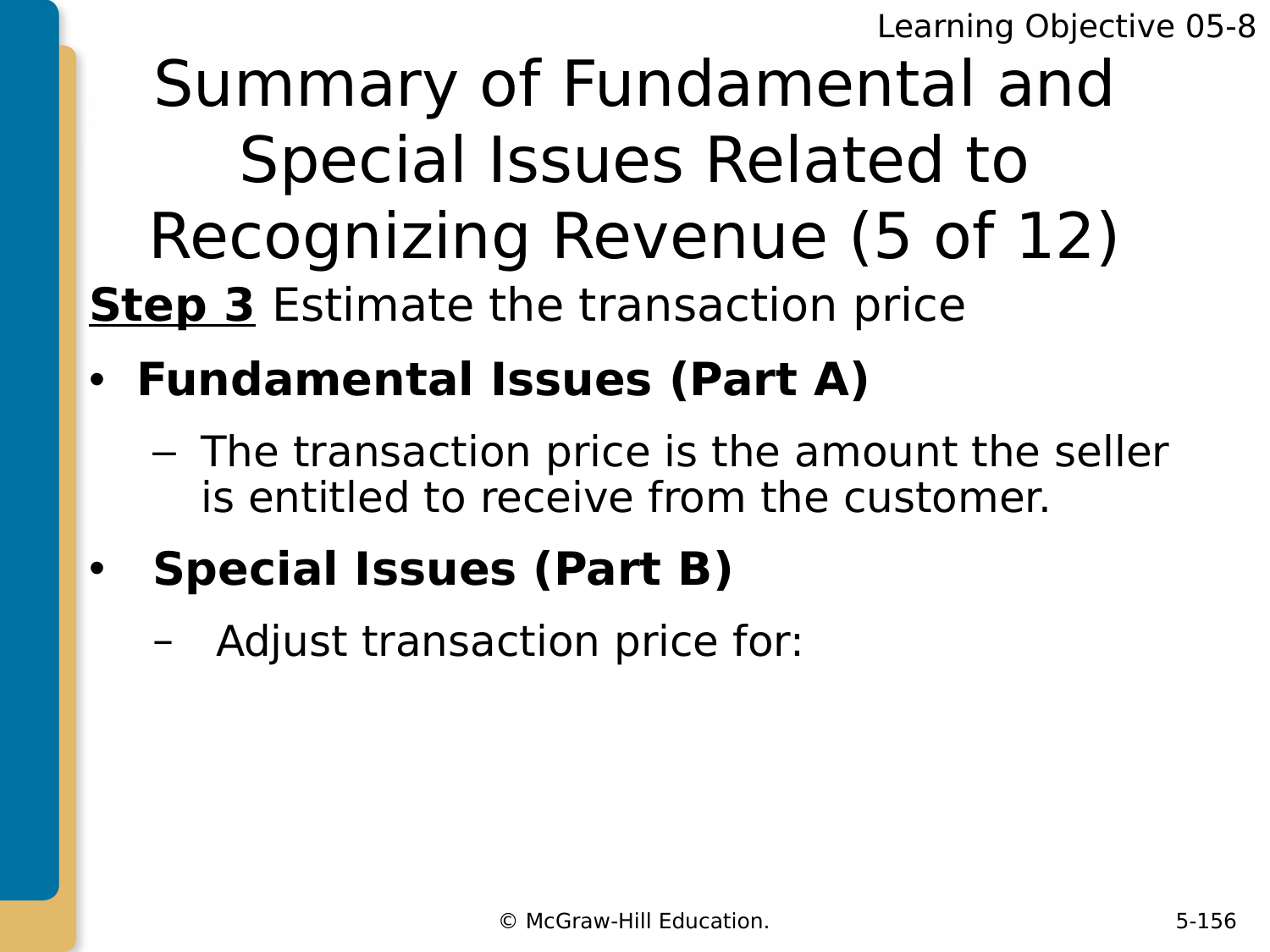

Learning Objective 05-8
# Summary of Fundamental and Special Issues Related to Recognizing Revenue (5 of 12)
Step 3 Estimate the transaction price
Fundamental Issues (Part A)
The transaction price is the amount the seller is entitled to receive from the customer.
Special Issues (Part B)
Adjust transaction price for: